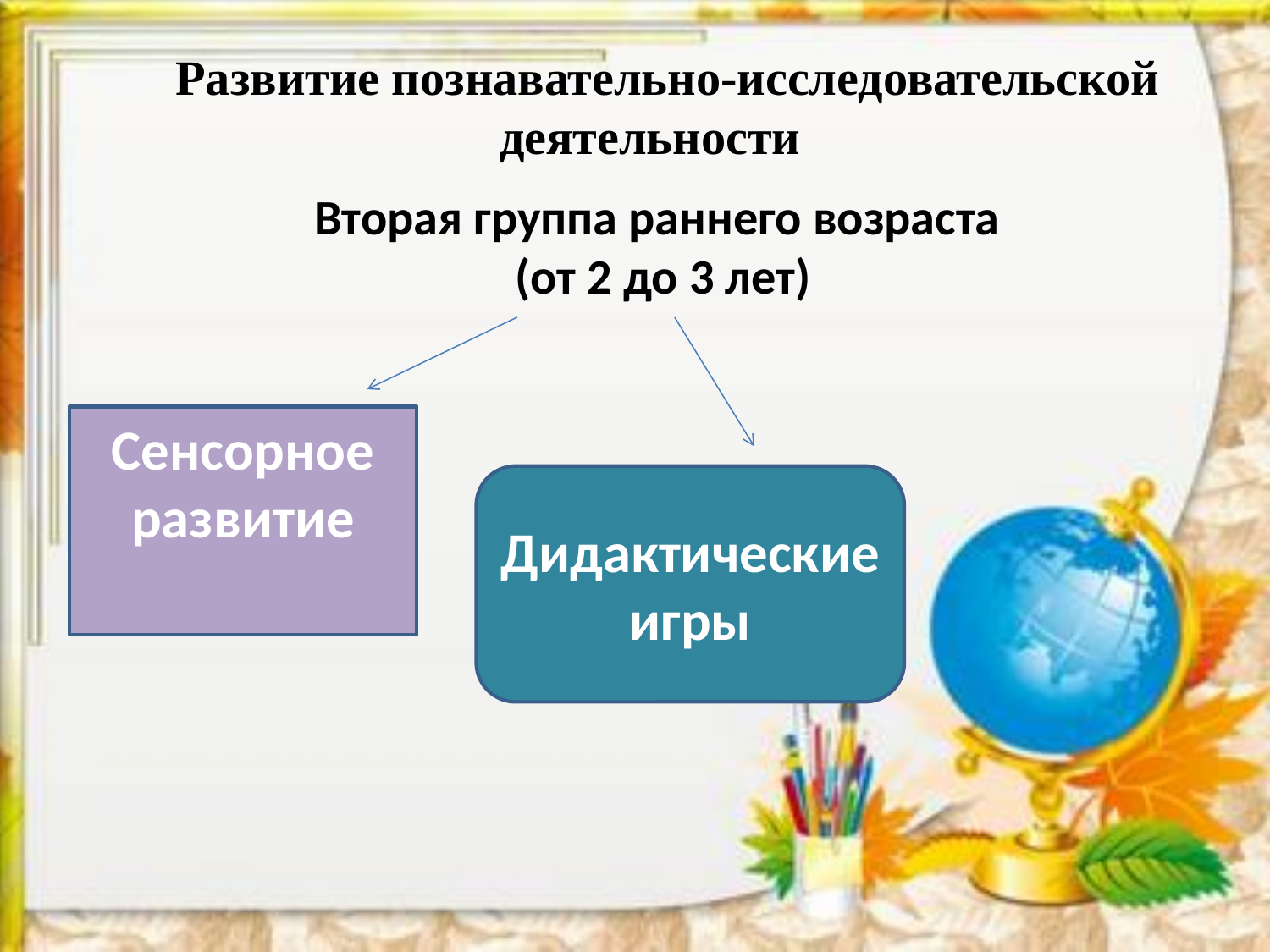

Развитие познавательно-исследовательской деятельности
#
Вторая группа раннего возраста
(от 2 до 3 лет)

Сенсорное развитие

Дидактические игры